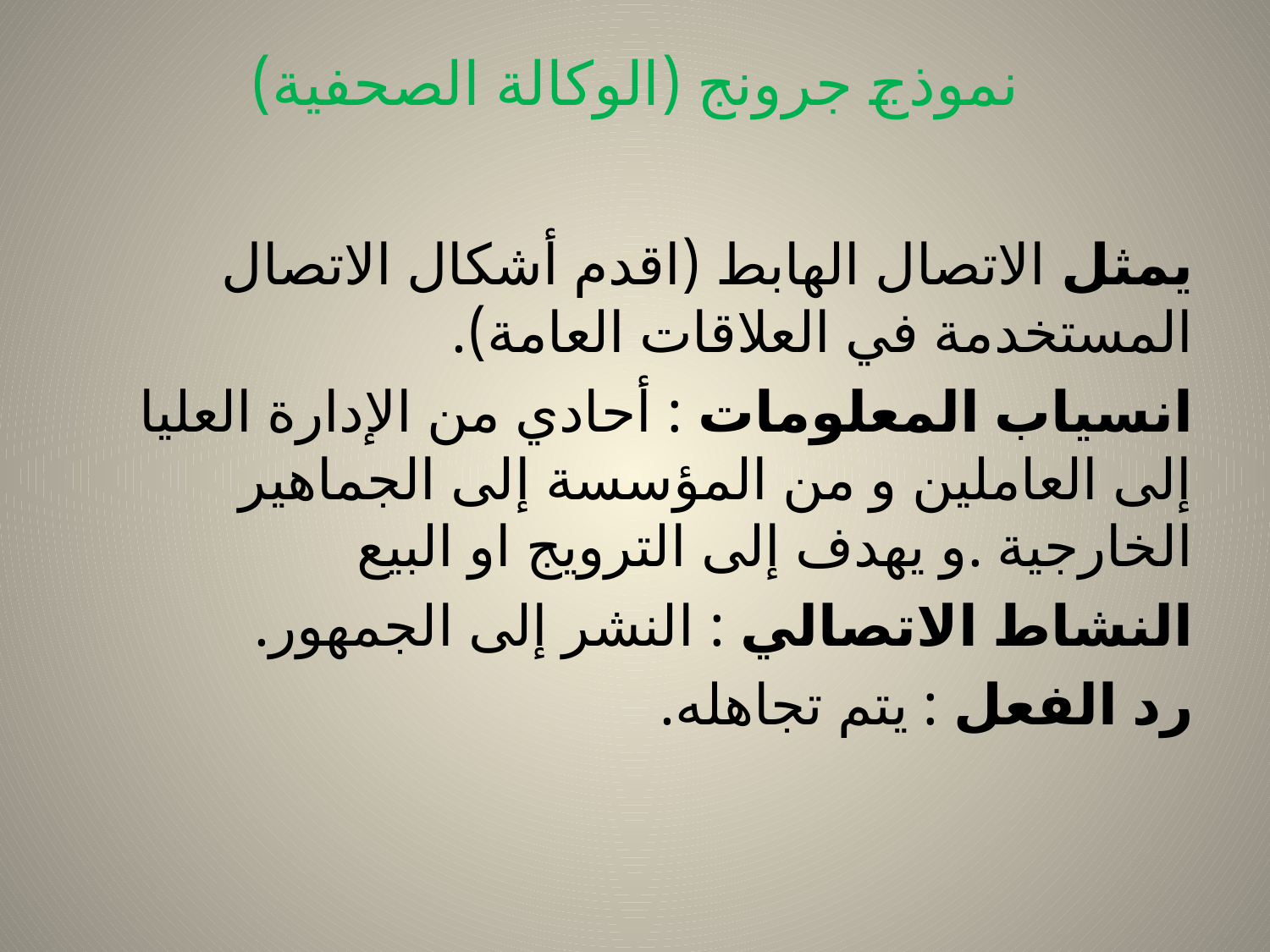

# نموذج جرونج (الوكالة الصحفية)
يمثل الاتصال الهابط (اقدم أشكال الاتصال المستخدمة في العلاقات العامة).
انسياب المعلومات : أحادي من الإدارة العليا إلى العاملين و من المؤسسة إلى الجماهير الخارجية .و يهدف إلى الترويج او البيع
النشاط الاتصالي : النشر إلى الجمهور.
رد الفعل : يتم تجاهله.